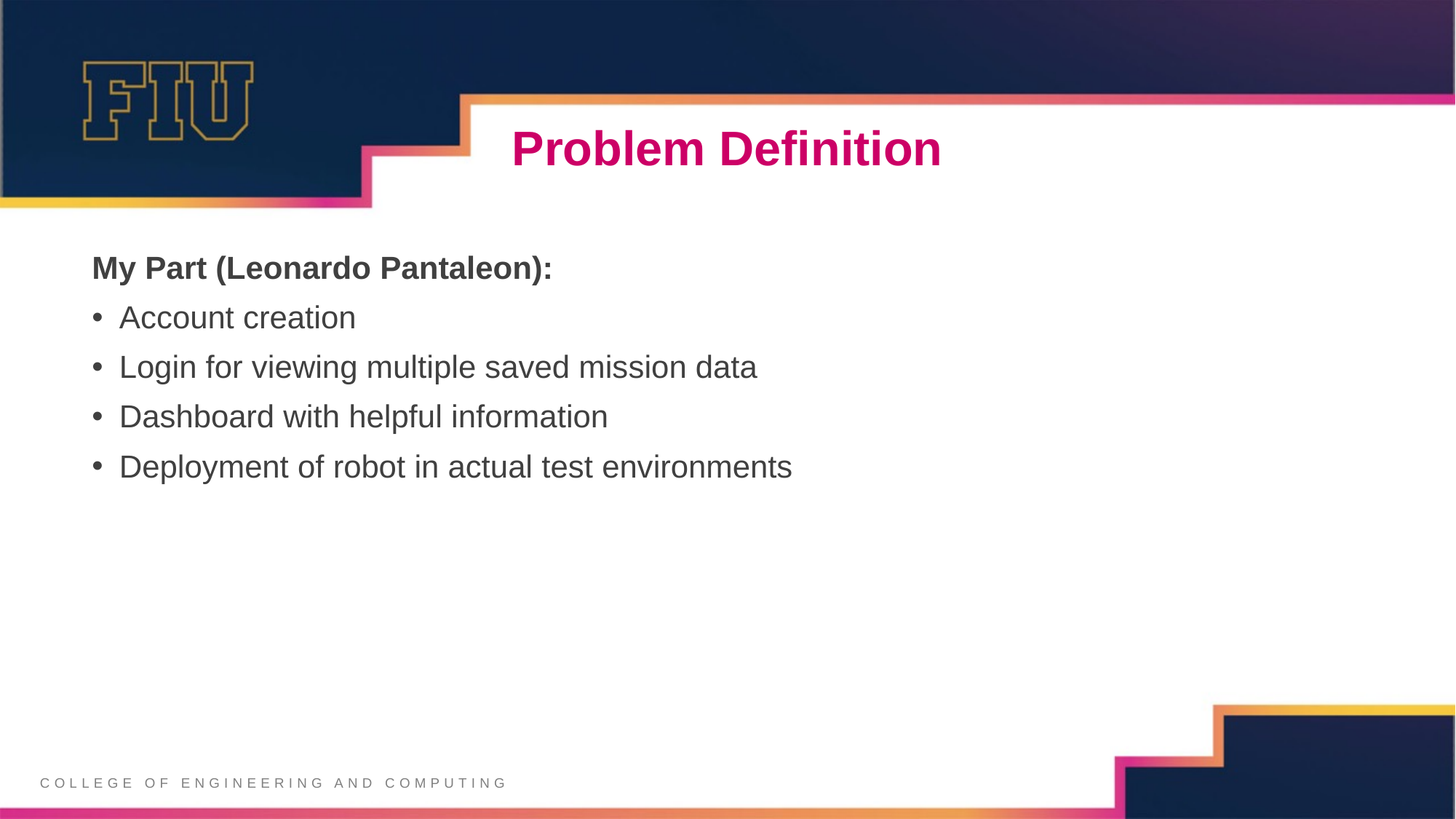

# Problem Definition
My Part (Leonardo Pantaleon):
Account creation
Login for viewing multiple saved mission data
Dashboard with helpful information
Deployment of robot in actual test environments